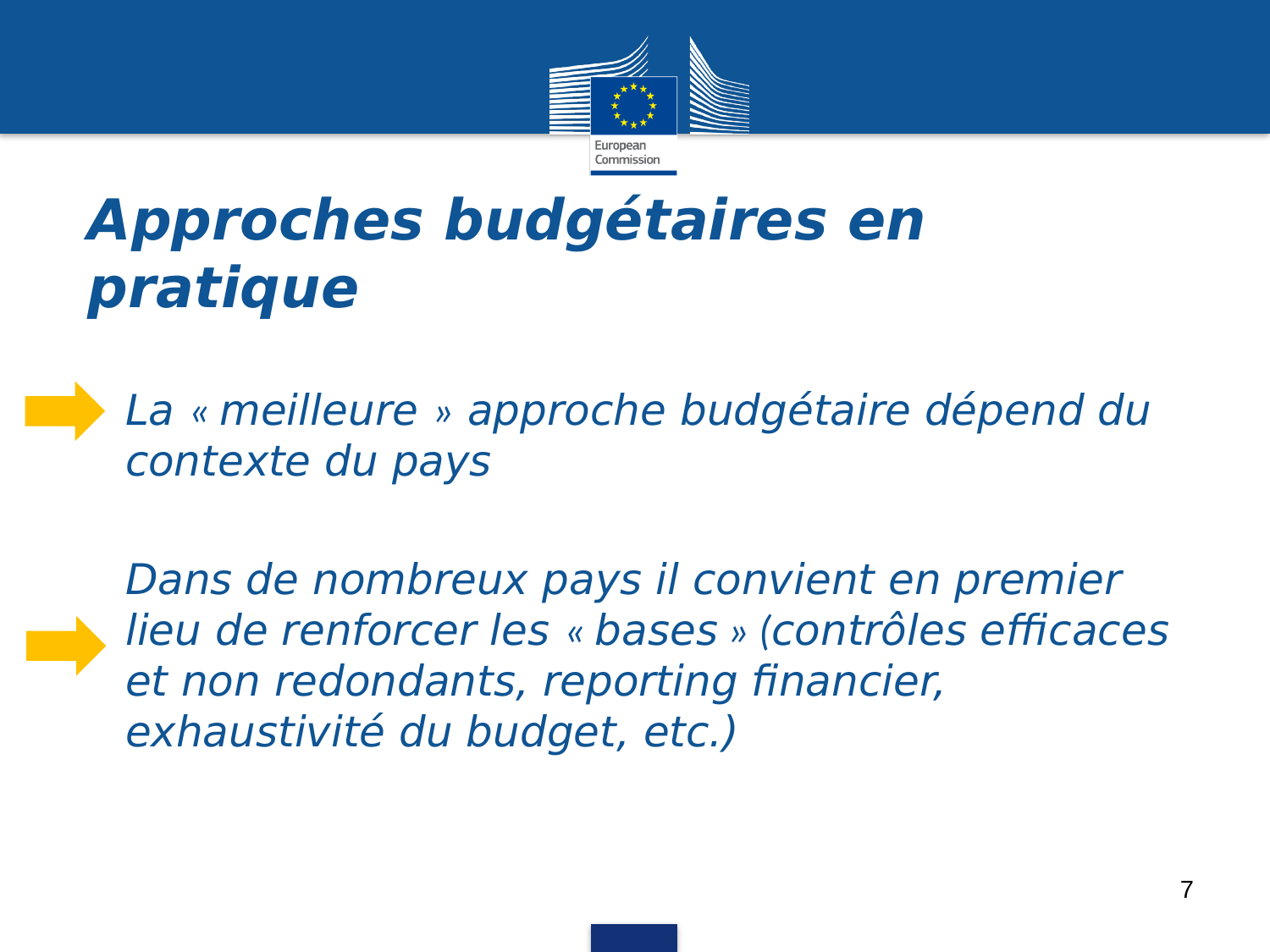

# Approches budgétaires en pratique

La « meilleure » approche budgétaire dépend du contexte du pays

Dans de nombreux pays il convient en premier lieu de renforcer les « bases » (contrôles efficaces et non redondants, reporting financier, exhaustivité du budget, etc.)

7